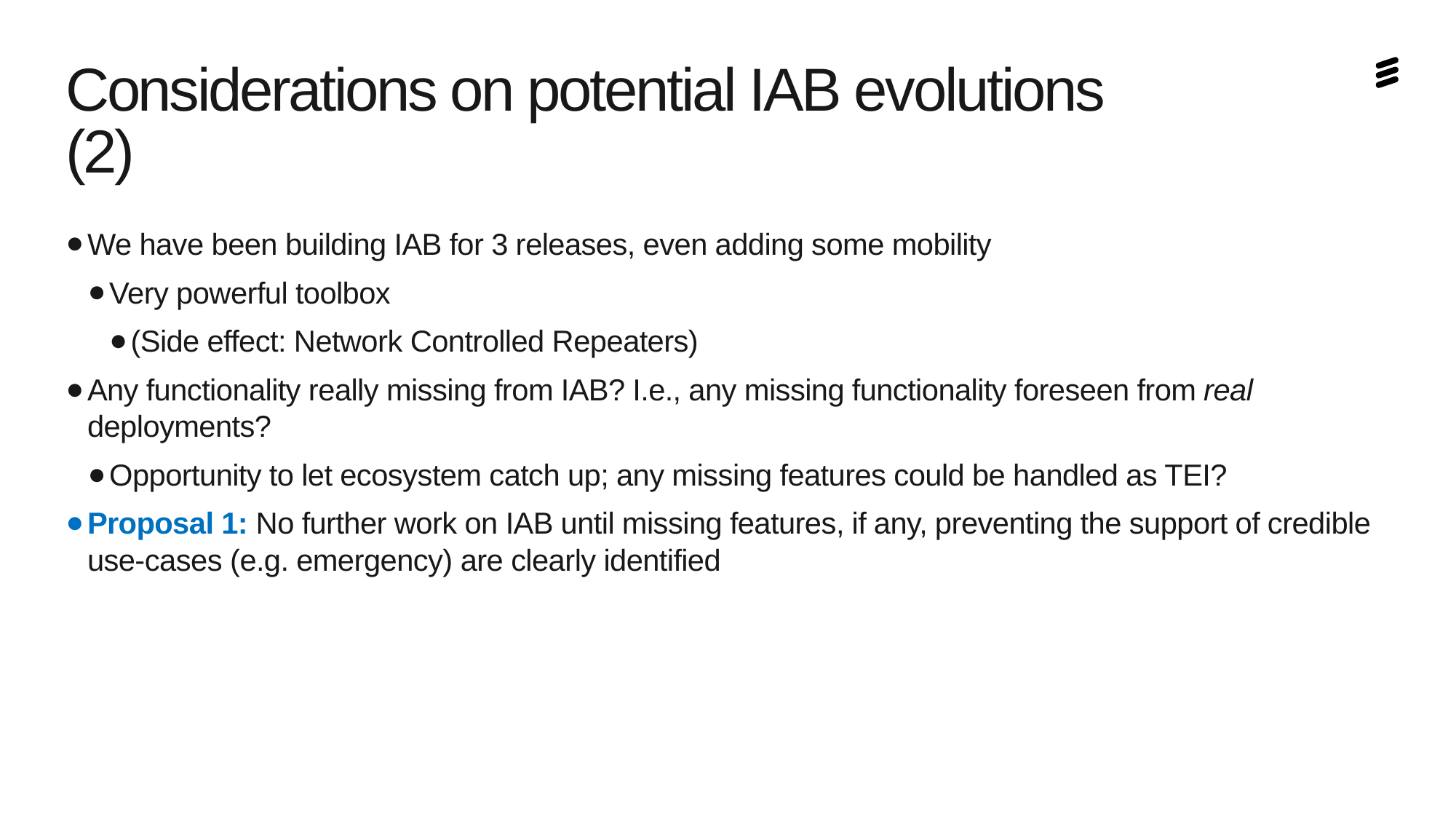

# Considerations on potential IAB evolutions (2)
We have been building IAB for 3 releases, even adding some mobility
Very powerful toolbox
(Side effect: Network Controlled Repeaters)
Any functionality really missing from IAB? I.e., any missing functionality foreseen from real deployments?
Opportunity to let ecosystem catch up; any missing features could be handled as TEI?
Proposal 1: No further work on IAB until missing features, if any, preventing the support of credible use-cases (e.g. emergency) are clearly identified